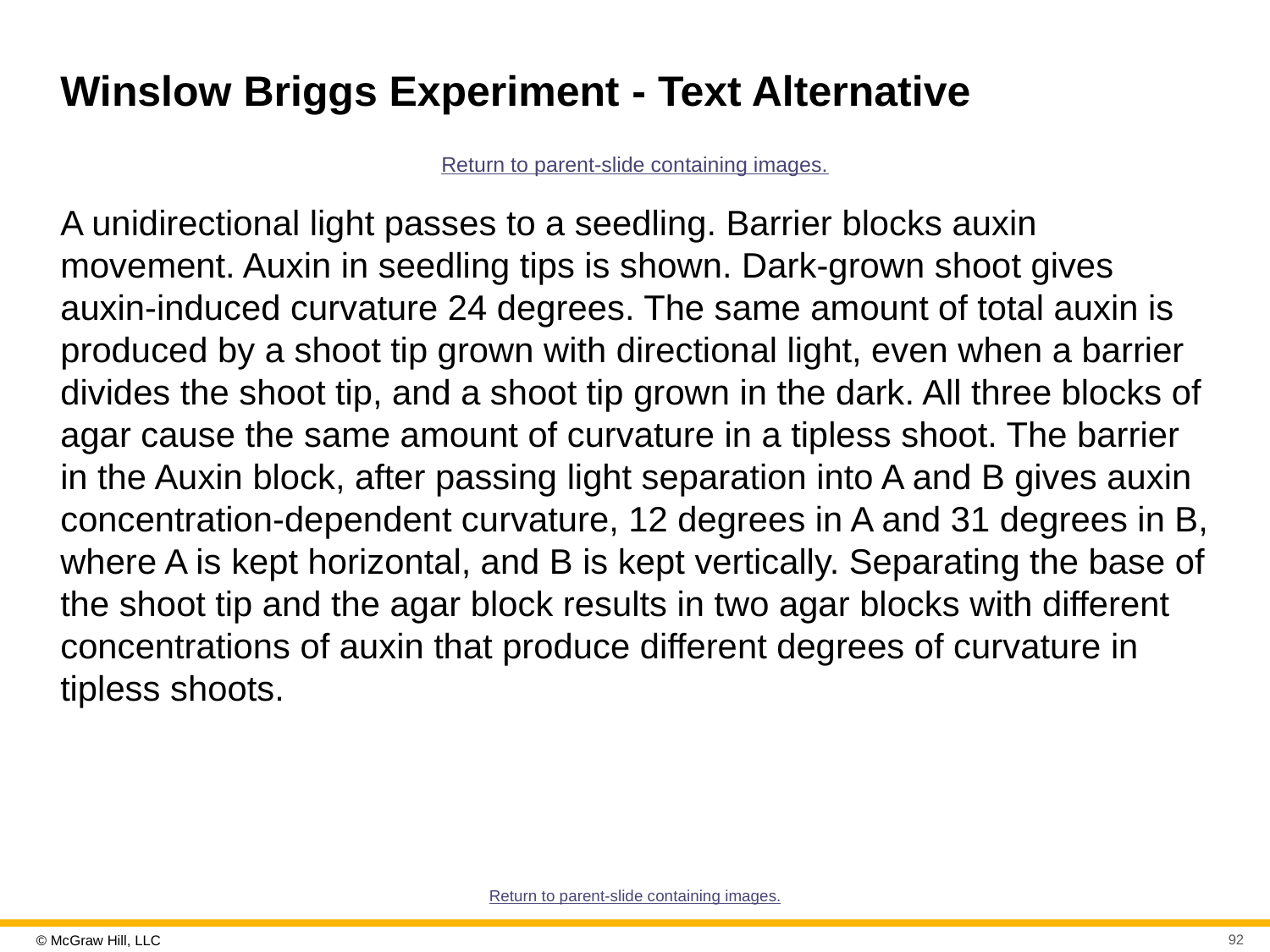

# Winslow Briggs Experiment - Text Alternative
Return to parent-slide containing images.
A unidirectional light passes to a seedling. Barrier blocks auxin movement. Auxin in seedling tips is shown. Dark-grown shoot gives auxin-induced curvature 24 degrees. The same amount of total auxin is produced by a shoot tip grown with directional light, even when a barrier divides the shoot tip, and a shoot tip grown in the dark. All three blocks of agar cause the same amount of curvature in a tipless shoot. The barrier in the Auxin block, after passing light separation into A and B gives auxin concentration-dependent curvature, 12 degrees in A and 31 degrees in B, where A is kept horizontal, and B is kept vertically. Separating the base of the shoot tip and the agar block results in two agar blocks with different concentrations of auxin that produce different degrees of curvature in tipless shoots.
Return to parent-slide containing images.
92